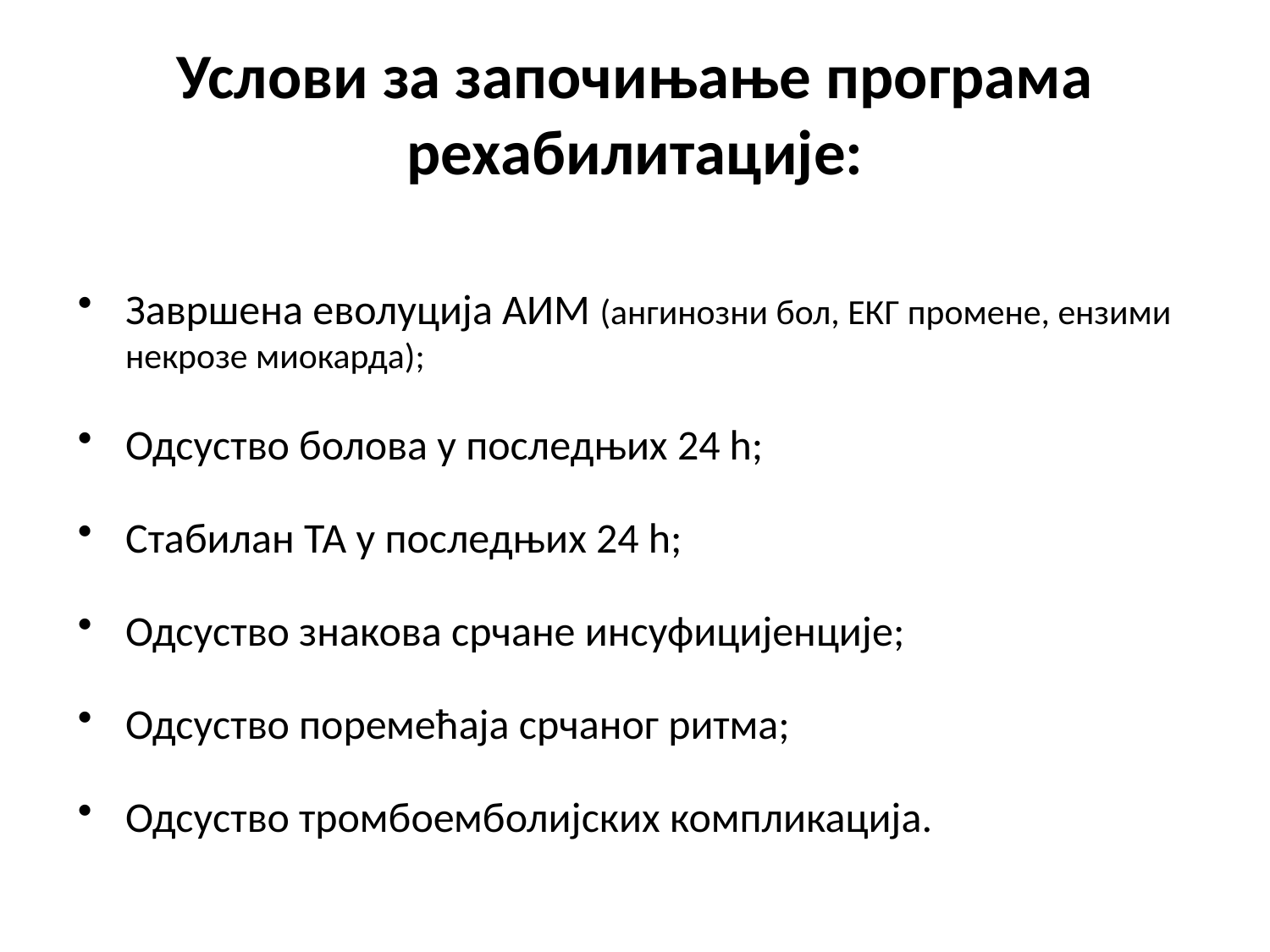

# Услови за започињање програма рехабилитације:
Завршена еволуција АИМ (ангинозни бол, ЕКГ промене, ензими некрозе миокарда);
Одсуство болова у последњих 24 h;
Стабилан ТА у последњих 24 h;
Одсуство знакова срчане инсуфицијенције;
Одсуство поремећаја срчаног ритма;
Одсуство тромбоемболијских компликација.